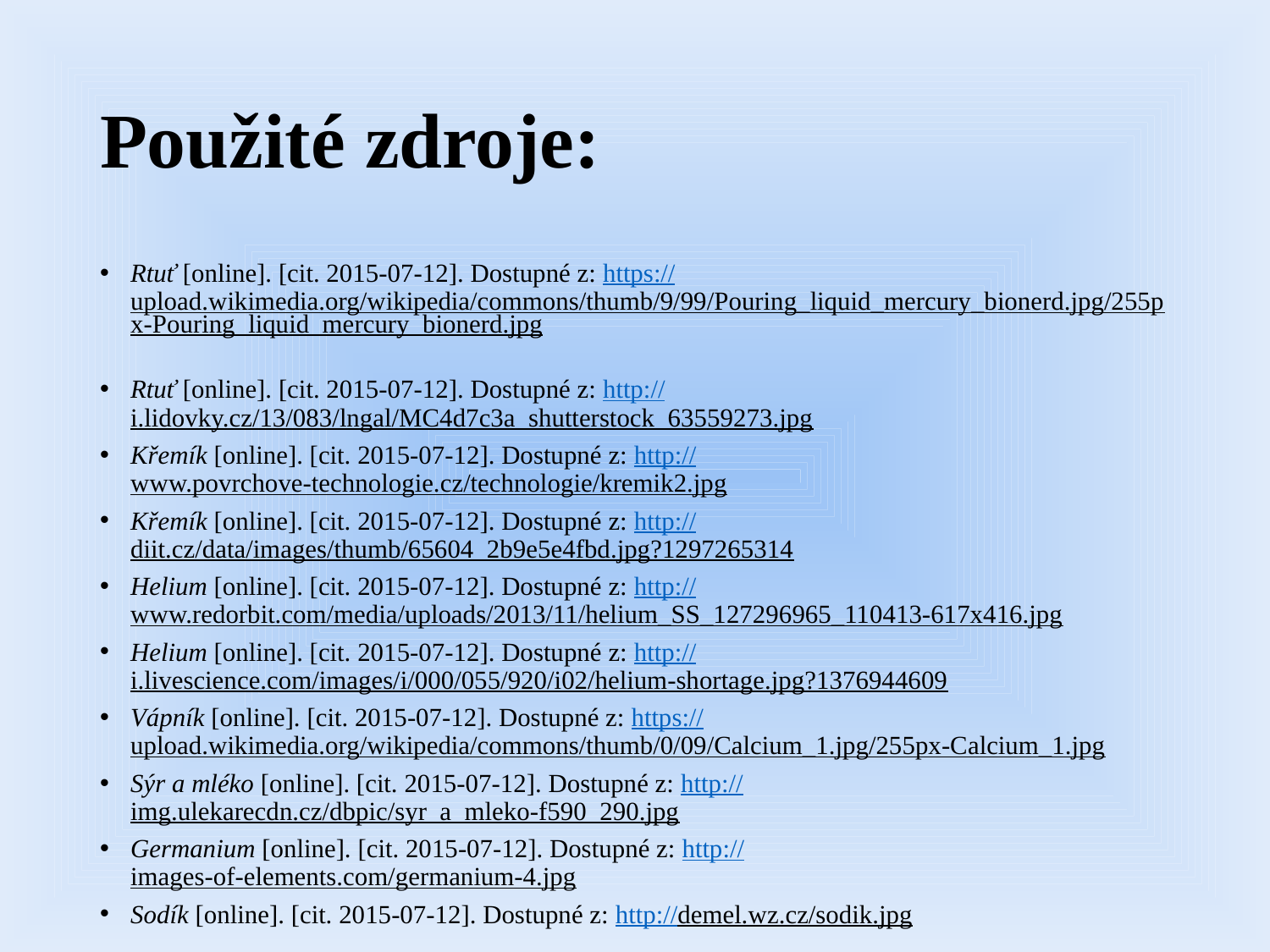

# Použité zdroje:
Rtuť [online]. [cit. 2015-07-12]. Dostupné z: https://upload.wikimedia.org/wikipedia/commons/thumb/9/99/Pouring_liquid_mercury_bionerd.jpg/255px-Pouring_liquid_mercury_bionerd.jpg
Rtuť [online]. [cit. 2015-07-12]. Dostupné z: http://i.lidovky.cz/13/083/lngal/MC4d7c3a_shutterstock_63559273.jpg
Křemík [online]. [cit. 2015-07-12]. Dostupné z: http://www.povrchove-technologie.cz/technologie/kremik2.jpg
Křemík [online]. [cit. 2015-07-12]. Dostupné z: http://diit.cz/data/images/thumb/65604_2b9e5e4fbd.jpg?1297265314
Helium [online]. [cit. 2015-07-12]. Dostupné z: http://www.redorbit.com/media/uploads/2013/11/helium_SS_127296965_110413-617x416.jpg
Helium [online]. [cit. 2015-07-12]. Dostupné z: http://i.livescience.com/images/i/000/055/920/i02/helium-shortage.jpg?1376944609
Vápník [online]. [cit. 2015-07-12]. Dostupné z: https://upload.wikimedia.org/wikipedia/commons/thumb/0/09/Calcium_1.jpg/255px-Calcium_1.jpg
Sýr a mléko [online]. [cit. 2015-07-12]. Dostupné z: http://img.ulekarecdn.cz/dbpic/syr_a_mleko-f590_290.jpg
Germanium [online]. [cit. 2015-07-12]. Dostupné z: http://images-of-elements.com/germanium-4.jpg
Sodík [online]. [cit. 2015-07-12]. Dostupné z: http://demel.wz.cz/sodik.jpg